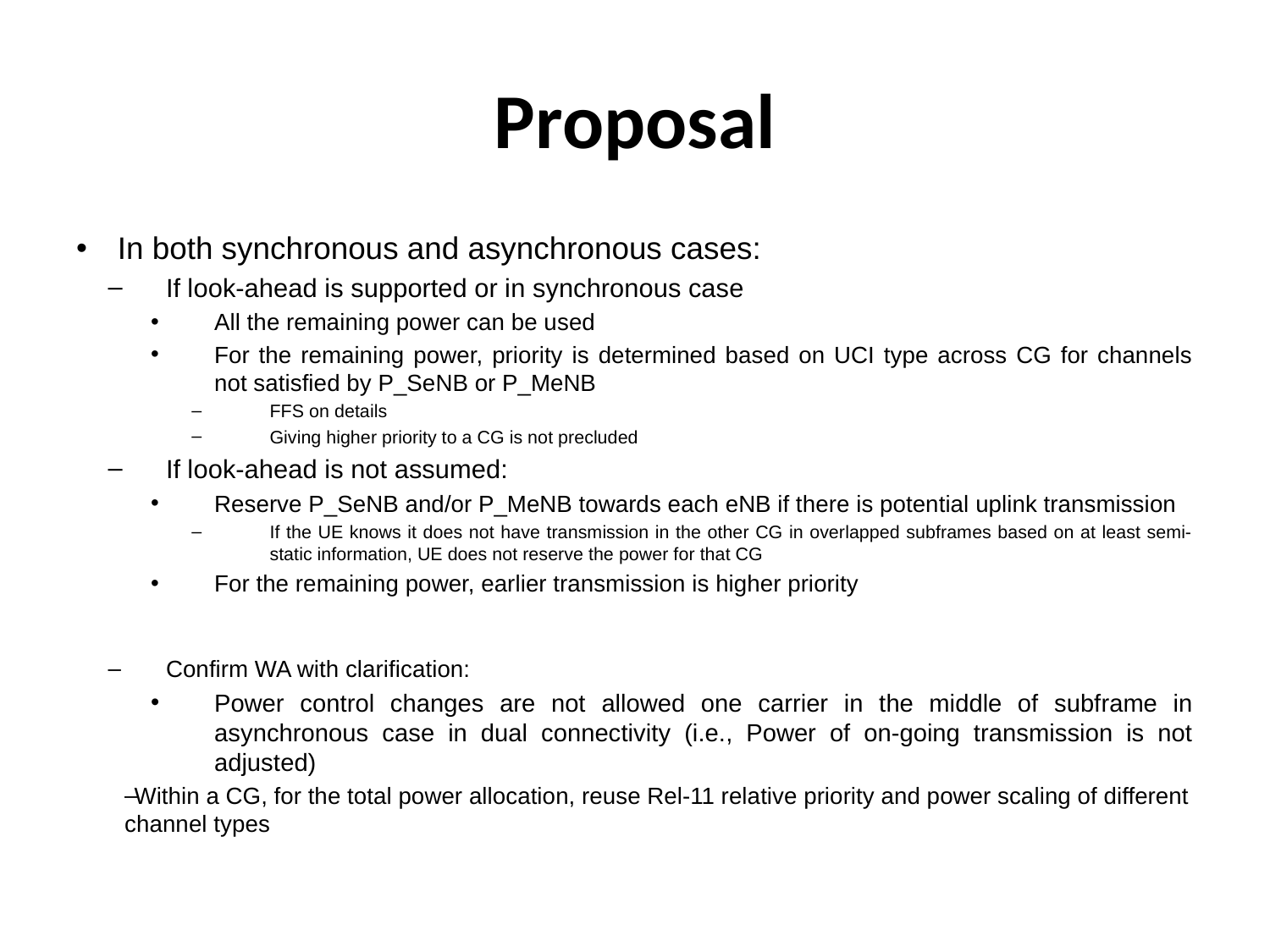

# Proposal
In both synchronous and asynchronous cases:
If look-ahead is supported or in synchronous case
All the remaining power can be used
For the remaining power, priority is determined based on UCI type across CG for channels not satisfied by P_SeNB or P_MeNB
FFS on details
Giving higher priority to a CG is not precluded
If look-ahead is not assumed:
Reserve P_SeNB and/or P_MeNB towards each eNB if there is potential uplink transmission
If the UE knows it does not have transmission in the other CG in overlapped subframes based on at least semi-static information, UE does not reserve the power for that CG
For the remaining power, earlier transmission is higher priority

Confirm WA with clarification:
Power control changes are not allowed one carrier in the middle of subframe in asynchronous case in dual connectivity (i.e., Power of on-going transmission is not adjusted)
Within a CG, for the total power allocation, reuse Rel-11 relative priority and power scaling of different channel types